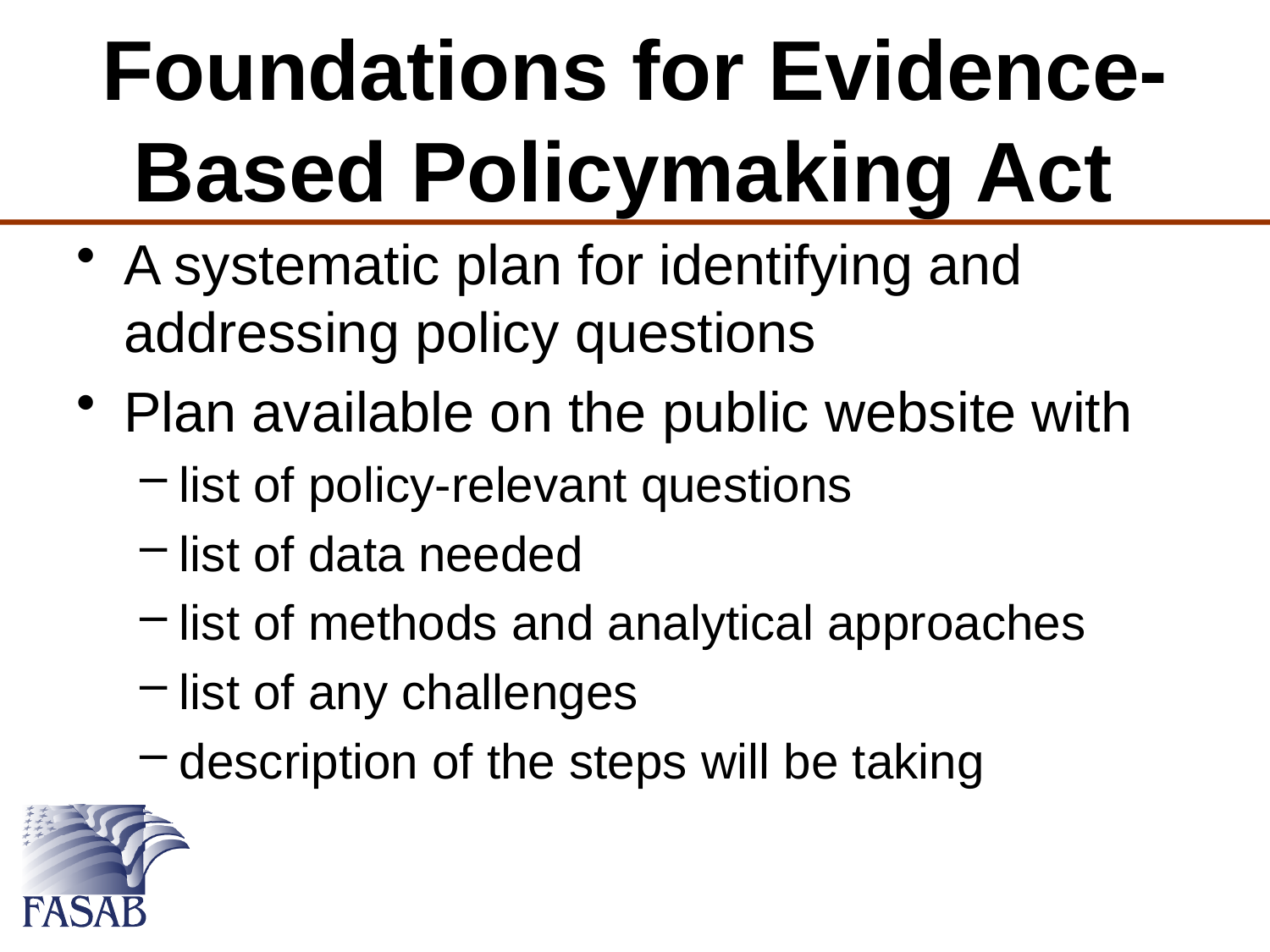

# Foundations for Evidence-Based Policymaking Act
A systematic plan for identifying and addressing policy questions
Plan available on the public website with
list of policy-relevant questions
list of data needed
list of methods and analytical approaches
list of any challenges
description of the steps will be taking